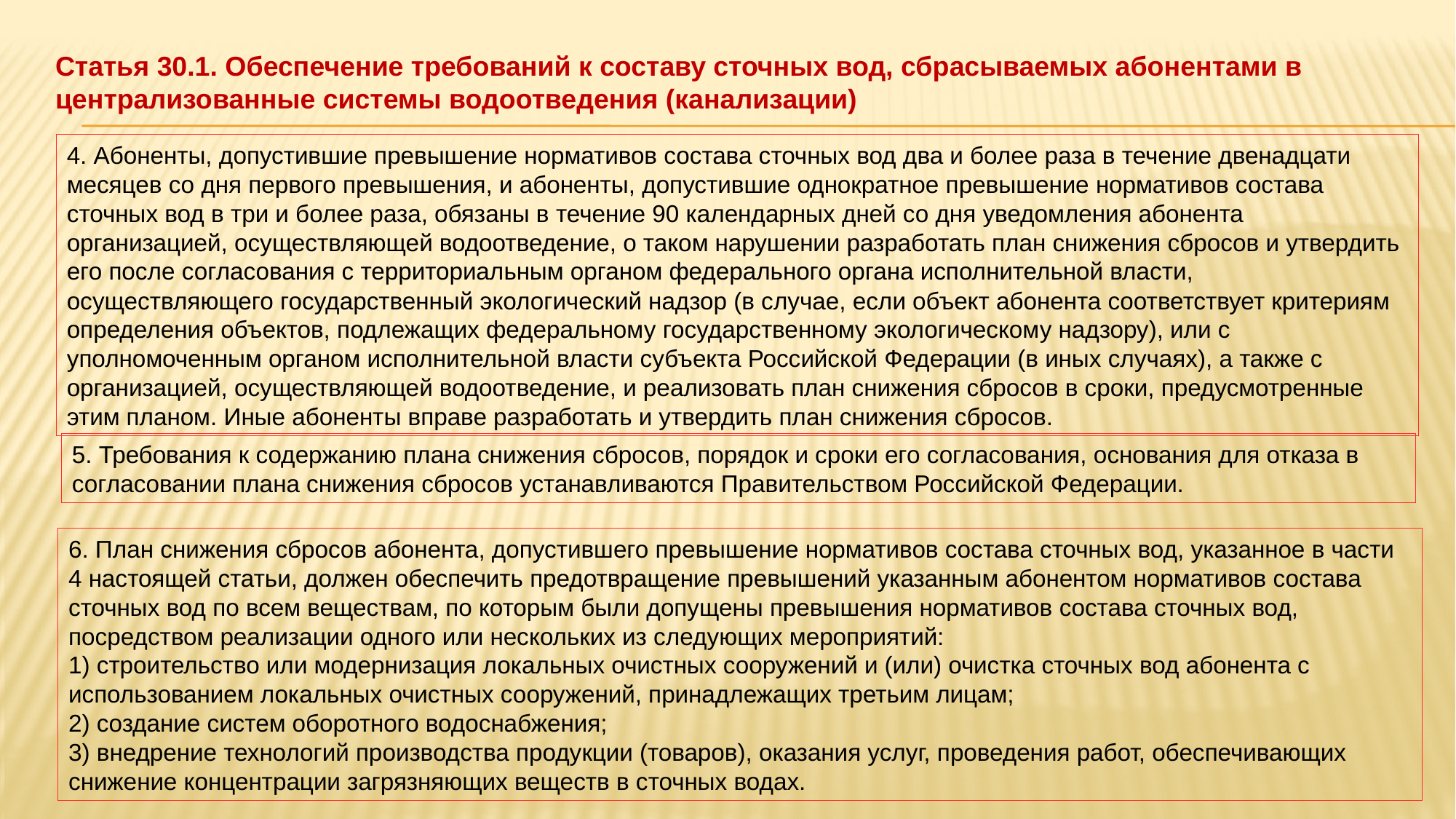

Статья 30.1. Обеспечение требований к составу сточных вод, сбрасываемых абонентами в централизованные системы водоотведения (канализации)
4. Абоненты, допустившие превышение нормативов состава сточных вод два и более раза в течение двенадцати месяцев со дня первого превышения, и абоненты, допустившие однократное превышение нормативов состава сточных вод в три и более раза, обязаны в течение 90 календарных дней со дня уведомления абонента организацией, осуществляющей водоотведение, о таком нарушении разработать план снижения сбросов и утвердить его после согласования с территориальным органом федерального органа исполнительной власти, осуществляющего государственный экологический надзор (в случае, если объект абонента соответствует критериям определения объектов, подлежащих федеральному государственному экологическому надзору), или с уполномоченным органом исполнительной власти субъекта Российской Федерации (в иных случаях), а также с организацией, осуществляющей водоотведение, и реализовать план снижения сбросов в сроки, предусмотренные этим планом. Иные абоненты вправе разработать и утвердить план снижения сбросов.
5. Требования к содержанию плана снижения сбросов, порядок и сроки его согласования, основания для отказа в согласовании плана снижения сбросов устанавливаются Правительством Российской Федерации.
6. План снижения сбросов абонента, допустившего превышение нормативов состава сточных вод, указанное в части 4 настоящей статьи, должен обеспечить предотвращение превышений указанным абонентом нормативов состава сточных вод по всем веществам, по которым были допущены превышения нормативов состава сточных вод, посредством реализации одного или нескольких из следующих мероприятий:
1) строительство или модернизация локальных очистных сооружений и (или) очистка сточных вод абонента с использованием локальных очистных сооружений, принадлежащих третьим лицам;
2) создание систем оборотного водоснабжения;
3) внедрение технологий производства продукции (товаров), оказания услуг, проведения работ, обеспечивающих снижение концентрации загрязняющих веществ в сточных водах.